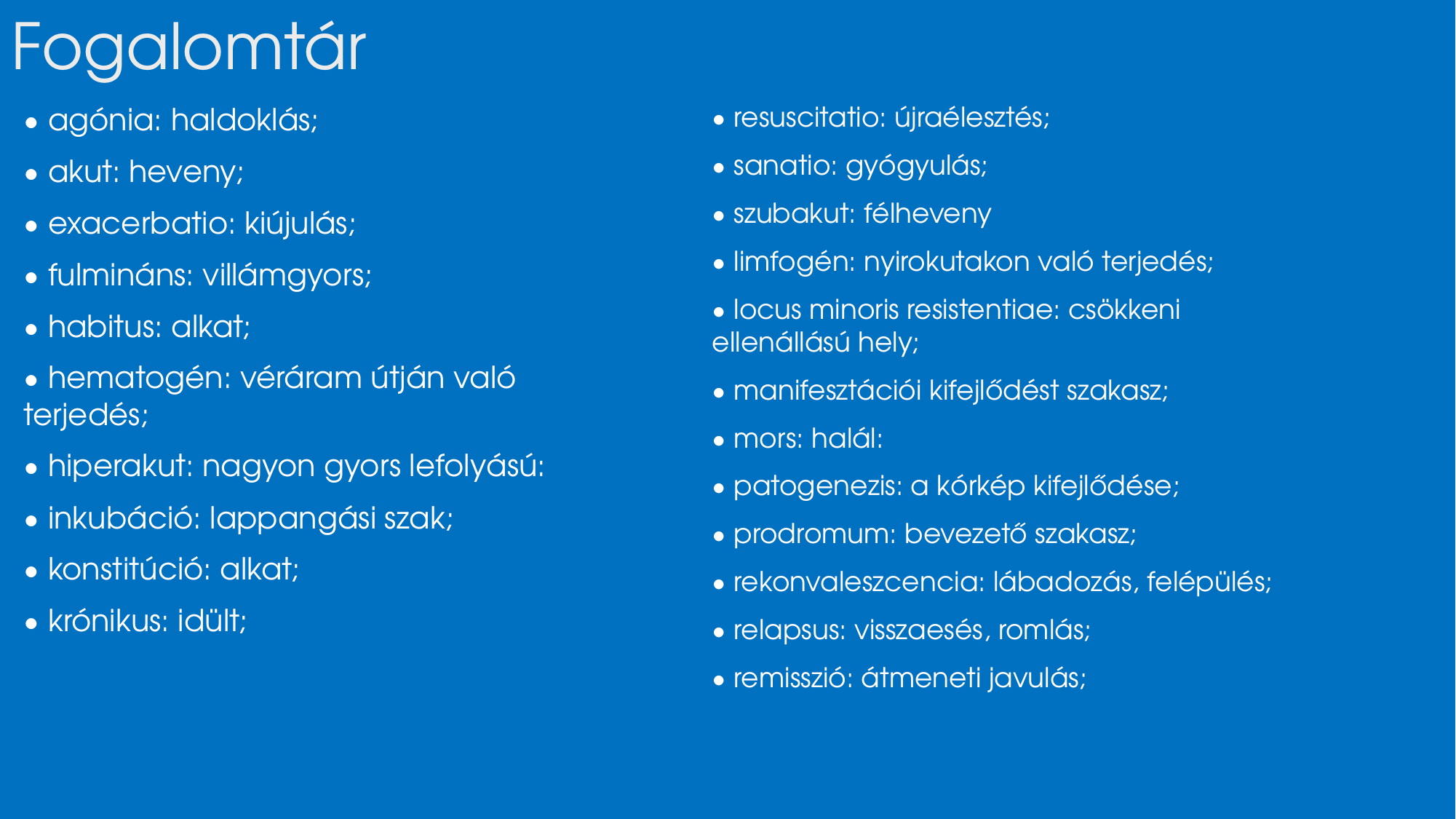

# Fogalomtár
• agónia: haldoklás;
• akut: heveny;
• exacerbatio: kiújulás;
• fulmináns: villámgyors;
• habitus: alkat;
• hematogén: véráram útján való terjedés;
• hiperakut: nagyon gyors lefolyású:
• inkubáció: lappangási szak;
• konstitúció: alkat;
• krónikus: idült;
• resuscitatio: újraélesztés;
• sanatio: gyógyulás;
• szubakut: félheveny
• limfogén: nyirokutakon való terjedés;
• locus minoris resistentiae: csökkeni ellenállású hely;
• manifesztációi kifejlődést szakasz;
• mors: halál:
• patogenezis: a kórkép kifejlődése;
• prodromum: bevezető szakasz;
• rekonvaleszcencia: lábadozás, felépülés;
• relapsus: visszaesés, romlás;
• remisszió: átmeneti javulás;